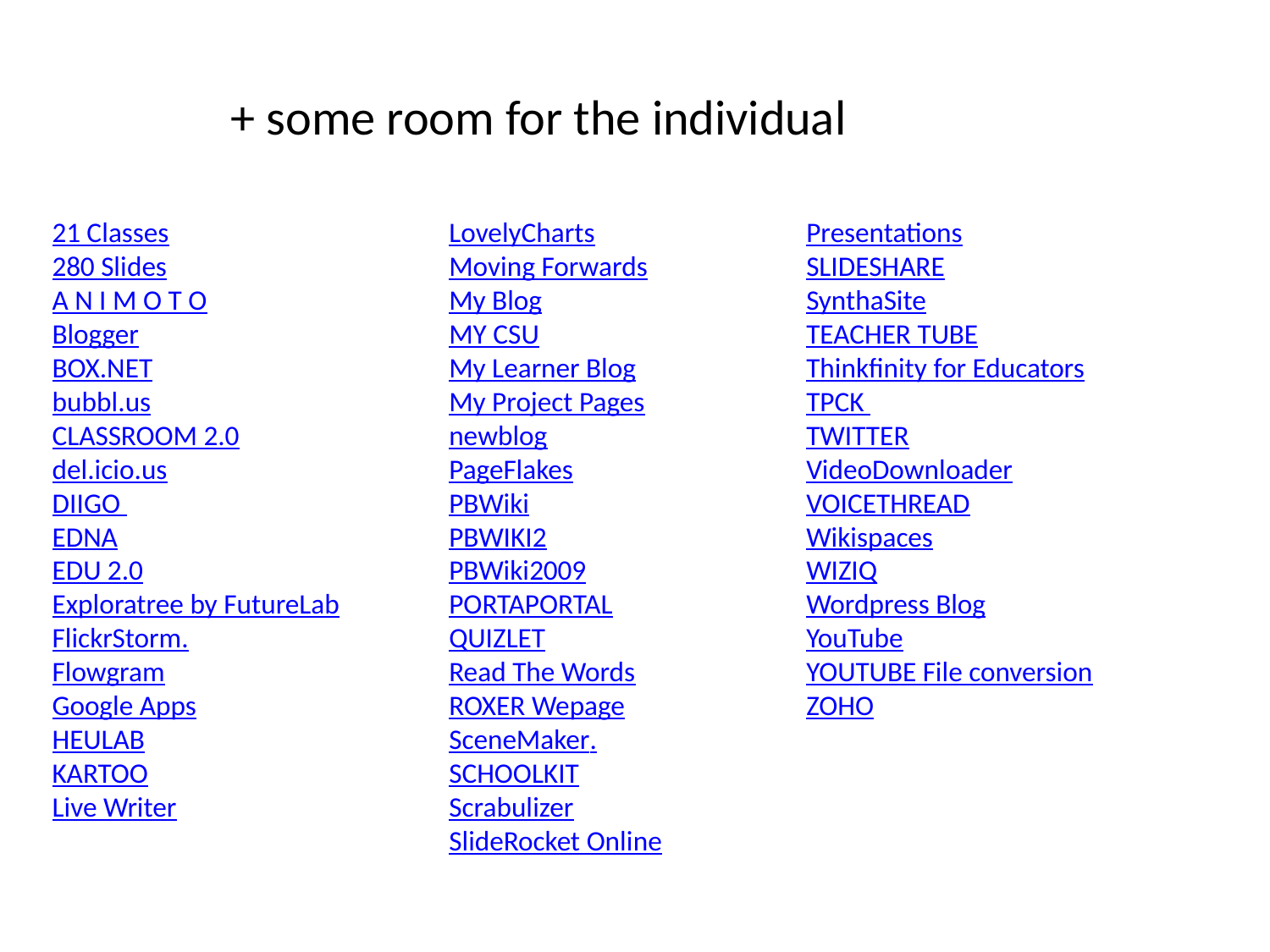

+ some room for the individual
21 Classes
280 Slides
A N I M O T O
Blogger
BOX.NET
bubbl.us
CLASSROOM 2.0
del.icio.us
DIIGO
EDNA
EDU 2.0
Exploratree by FutureLab
FlickrStorm.
Flowgram
Google Apps
HEULAB
KARTOO
Live Writer
LovelyCharts
Moving Forwards
My Blog
MY CSU
My Learner Blog
My Project Pages
newblog
PageFlakes
PBWiki
PBWIKI2
PBWiki2009
PORTAPORTAL
QUIZLET
Read The Words
ROXER Wepage
SceneMaker.
SCHOOLKIT
Scrabulizer
SlideRocket Online
Presentations
SLIDESHARE
SynthaSite
TEACHER TUBE
Thinkfinity for Educators
TPCK
TWITTER
VideoDownloader
VOICETHREAD
Wikispaces
WIZIQ
Wordpress Blog
YouTube
YOUTUBE File conversion
ZOHO